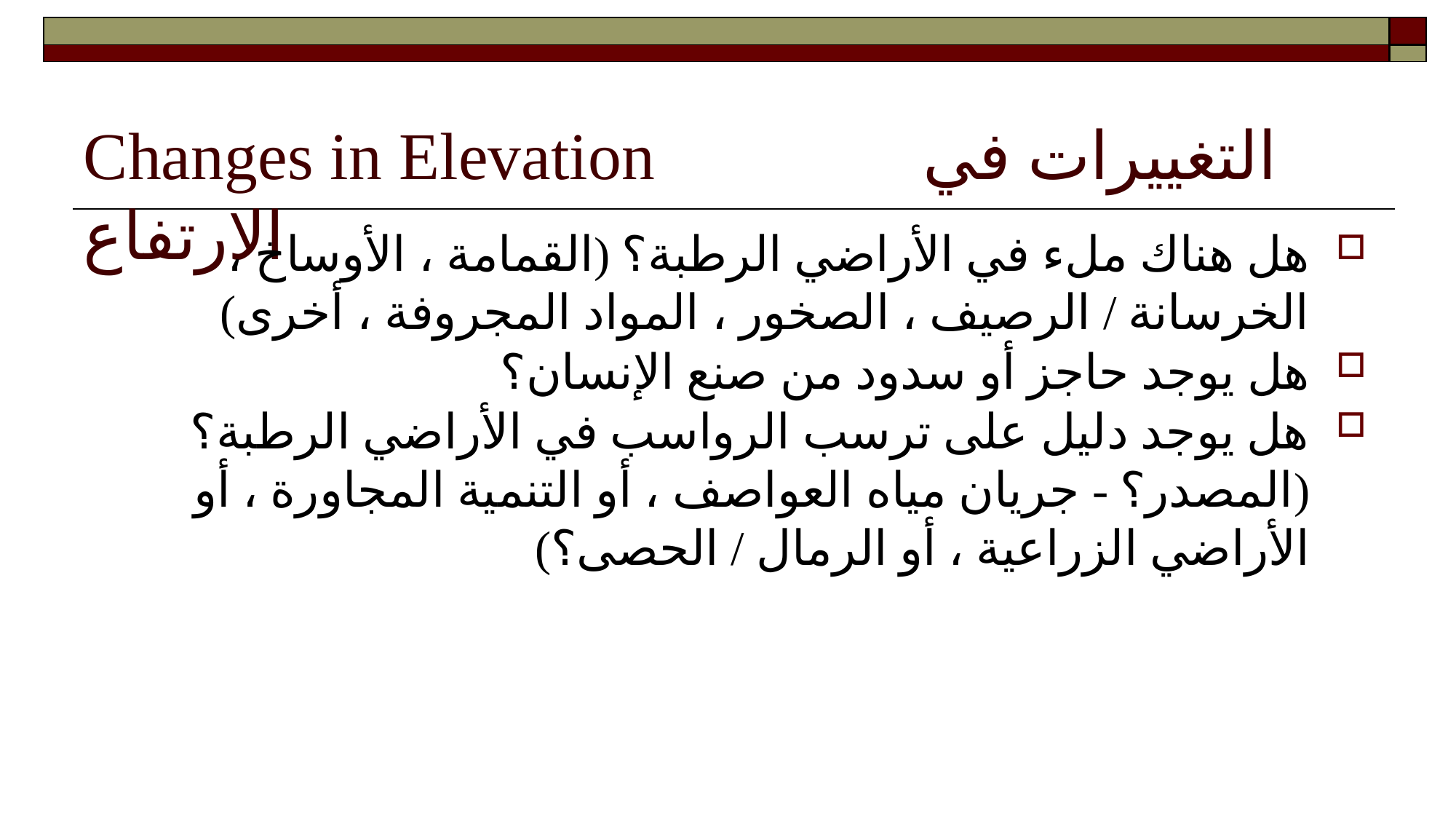

|  |  |
| --- | --- |
|  |  |
# Changes in Elevation                التغييرات في الارتفاع
هل هناك ملء في الأراضي الرطبة؟ (القمامة ، الأوساخ ، الخرسانة / الرصيف ، الصخور ، المواد المجروفة ، أخرى)
هل يوجد حاجز أو سدود من صنع الإنسان؟
هل يوجد دليل على ترسب الرواسب في الأراضي الرطبة؟ (المصدر؟ - جريان مياه العواصف ، أو التنمية المجاورة ، أو الأراضي الزراعية ، أو الرمال / الحصى؟)